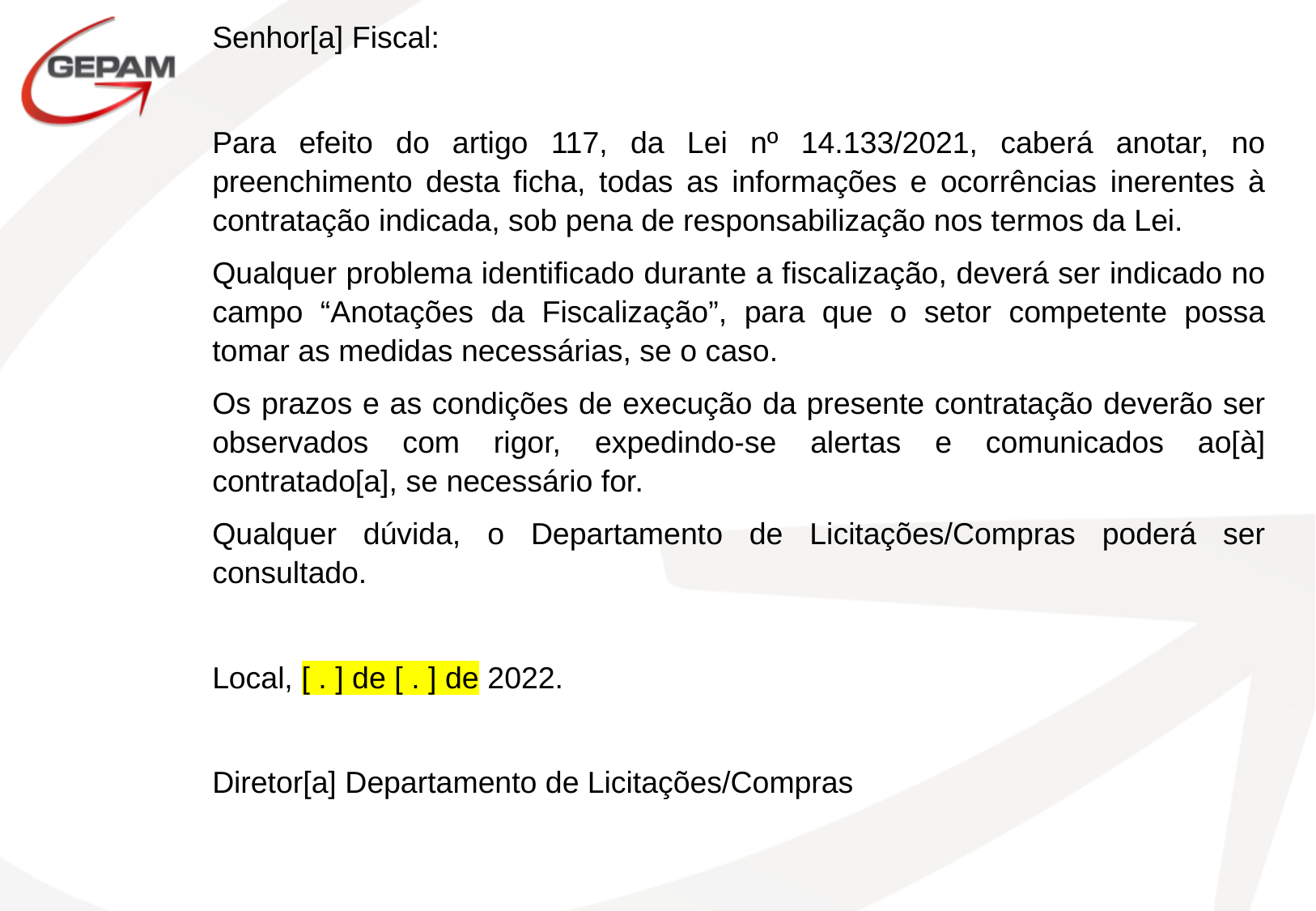

Senhor[a] Fiscal:

Para efeito do artigo 117, da Lei nº 14.133/2021, caberá anotar, no preenchimento desta ficha, todas as informações e ocorrências inerentes à contratação indicada, sob pena de responsabilização nos termos da Lei.
Qualquer problema identificado durante a fiscalização, deverá ser indicado no campo “Anotações da Fiscalização”, para que o setor competente possa tomar as medidas necessárias, se o caso.
Os prazos e as condições de execução da presente contratação deverão ser observados com rigor, expedindo-se alertas e comunicados ao[à] contratado[a], se necessário for.
Qualquer dúvida, o Departamento de Licitações/Compras poderá ser consultado.

Local, [ . ] de [ . ] de 2022.

Diretor[a] Departamento de Licitações/Compras